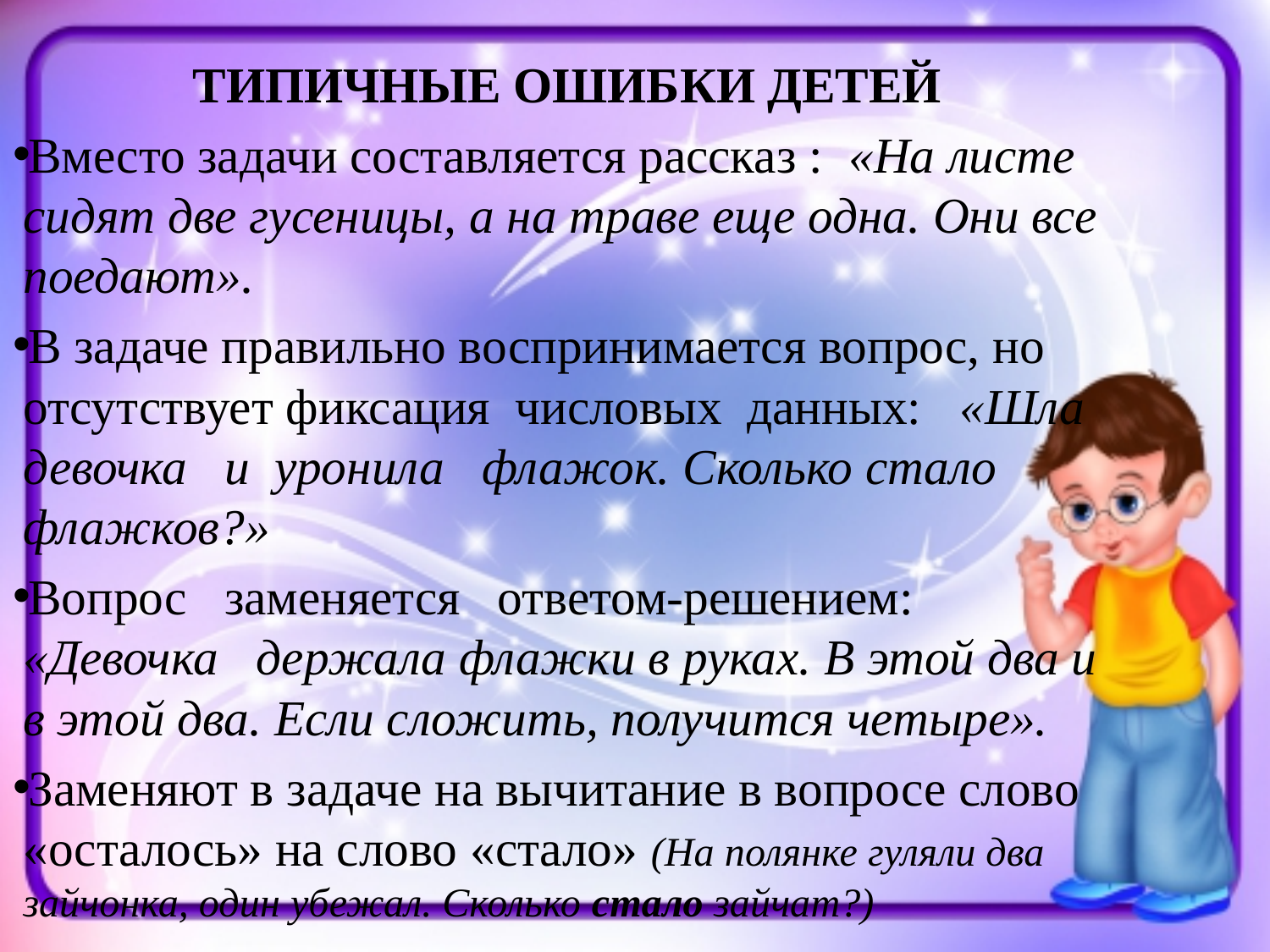

ТИПИЧНЫЕ ОШИБКИ ДЕТЕЙ
Вместо задачи составляется рассказ :  «На листе сидят две гусеницы, а на траве еще одна. Они все поедают».
В задаче правильно воспринимается вопрос, но отсутствует фиксация  числовых  данных:   «Шла  девочка   и  уронила   флажок. Сколько стало флажков?»
Вопрос   заменяется   ответом-решением:   «Девочка   держала флажки в руках. В этой два и в этой два. Если сложить, полу­чится четыре».
Заменяют в задаче на вычитание в вопросе слово «осталось» на слово «стало» (На полянке гуляли два зайчонка, один убежал. Сколько стало зайчат?)